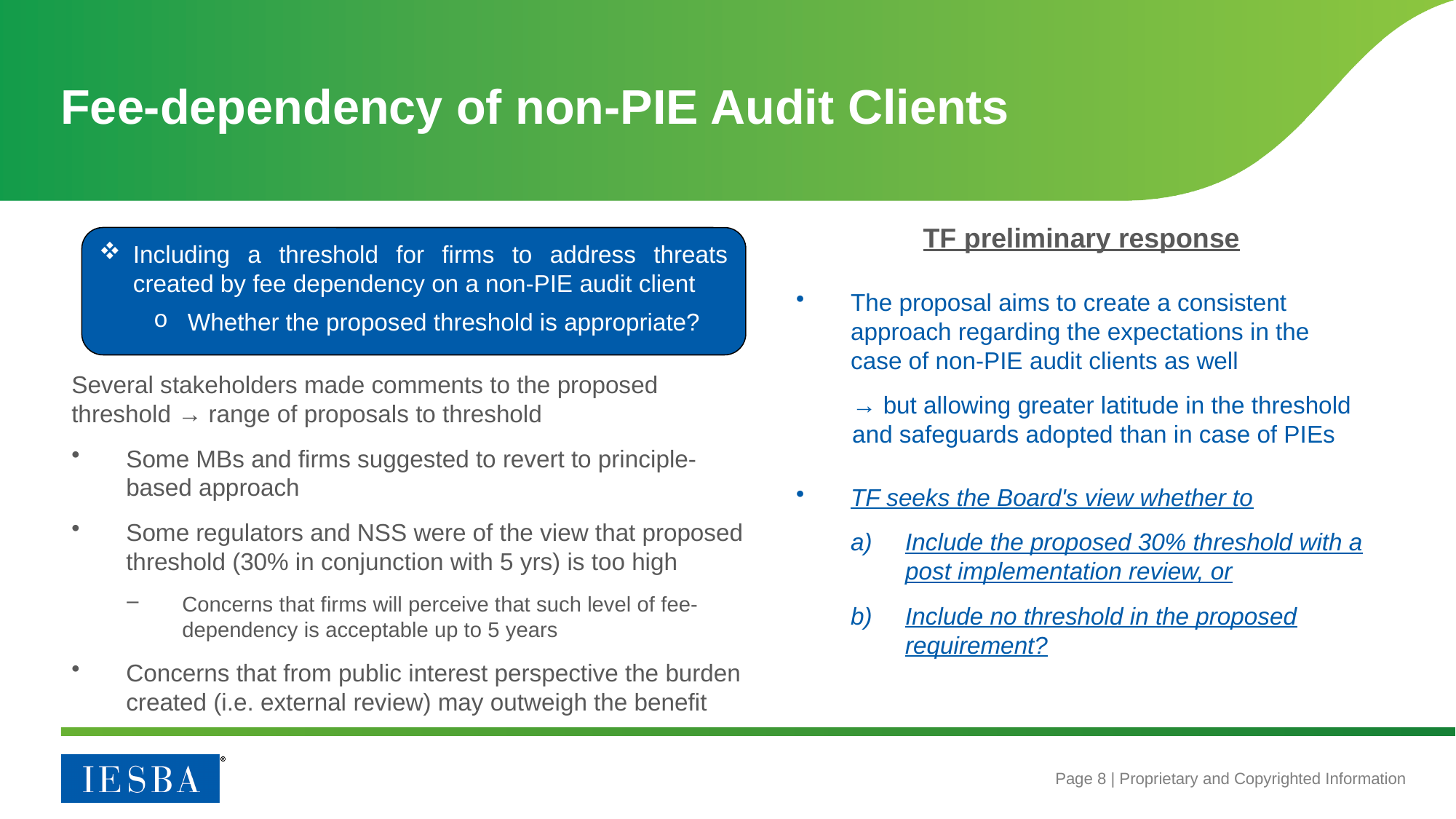

# Fee-dependency of non-PIE Audit Clients

Several stakeholders made comments to the proposed threshold → range of proposals to threshold
Some MBs and firms suggested to revert to principle-based approach
Some regulators and NSS were of the view that proposed threshold (30% in conjunction with 5 yrs) is too high
Concerns that firms will perceive that such level of fee-dependency is acceptable up to 5 years
Concerns that from public interest perspective the burden created (i.e. external review) may outweigh the benefit

TF preliminary response
The proposal aims to create a consistent approach regarding the expectations in the case of non-PIE audit clients as well
→ but allowing greater latitude in the threshold and safeguards adopted than in case of PIEs
TF seeks the Board's view whether to
Include the proposed 30% threshold with a post implementation review, or
Include no threshold in the proposed requirement?

Including a threshold for firms to address threats created by fee dependency on a non-PIE audit client
Whether the proposed threshold is appropriate?